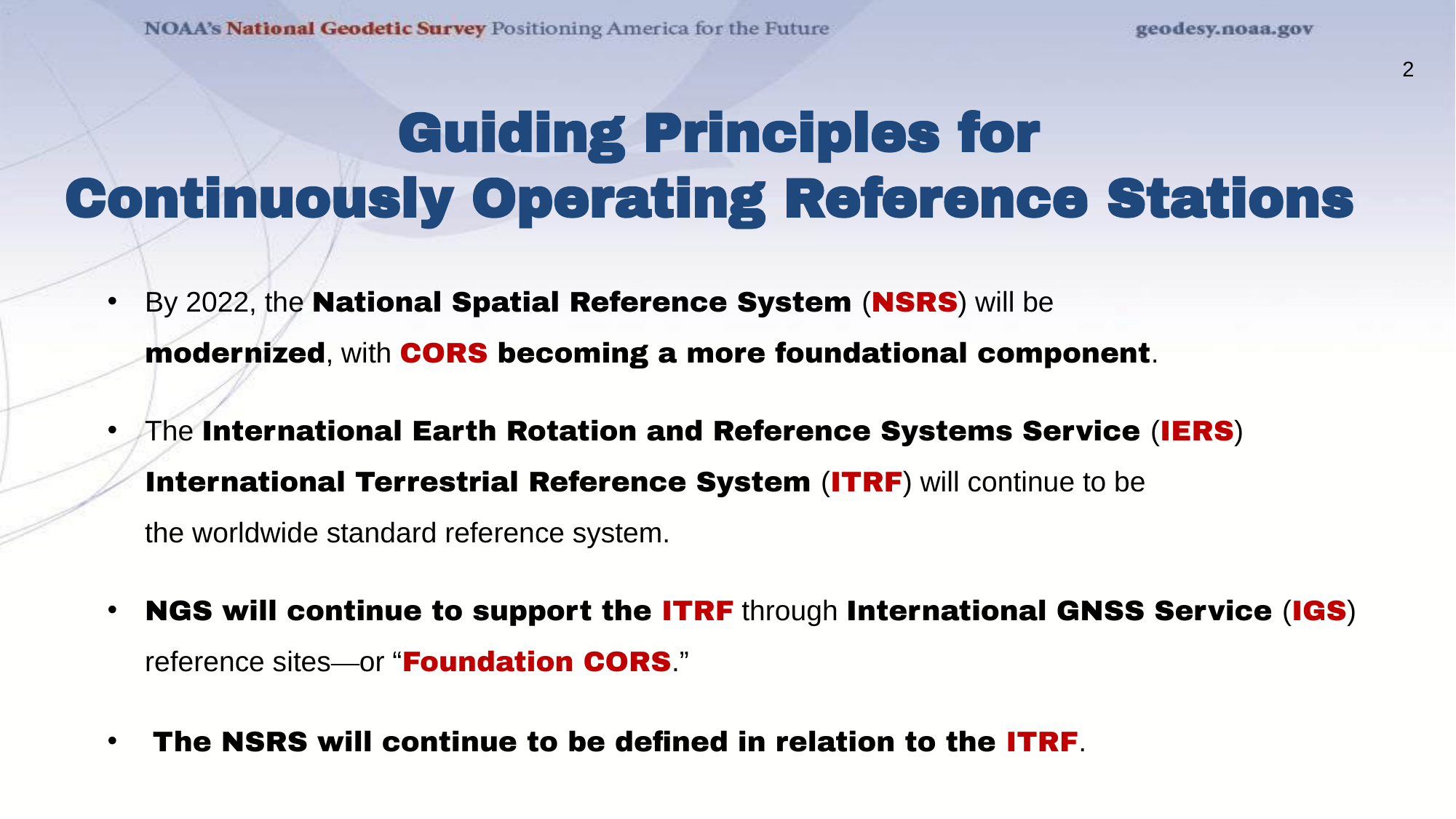

2
Guiding Principles for
Continuously Operating Reference Stations
By 2022, the National Spatial Reference System (NSRS) will be
modernized, with CORS becoming a more foundational component.

The International Earth Rotation and Reference Systems Service (IERS) International Terrestrial Reference System (ITRF) will continue to be
the worldwide standard reference system.

NGS will continue to support the ITRF through International GNSS Service (IGS) reference sites—or “Foundation CORS.”

 The NSRS will continue to be defined in relation to the ITRF.